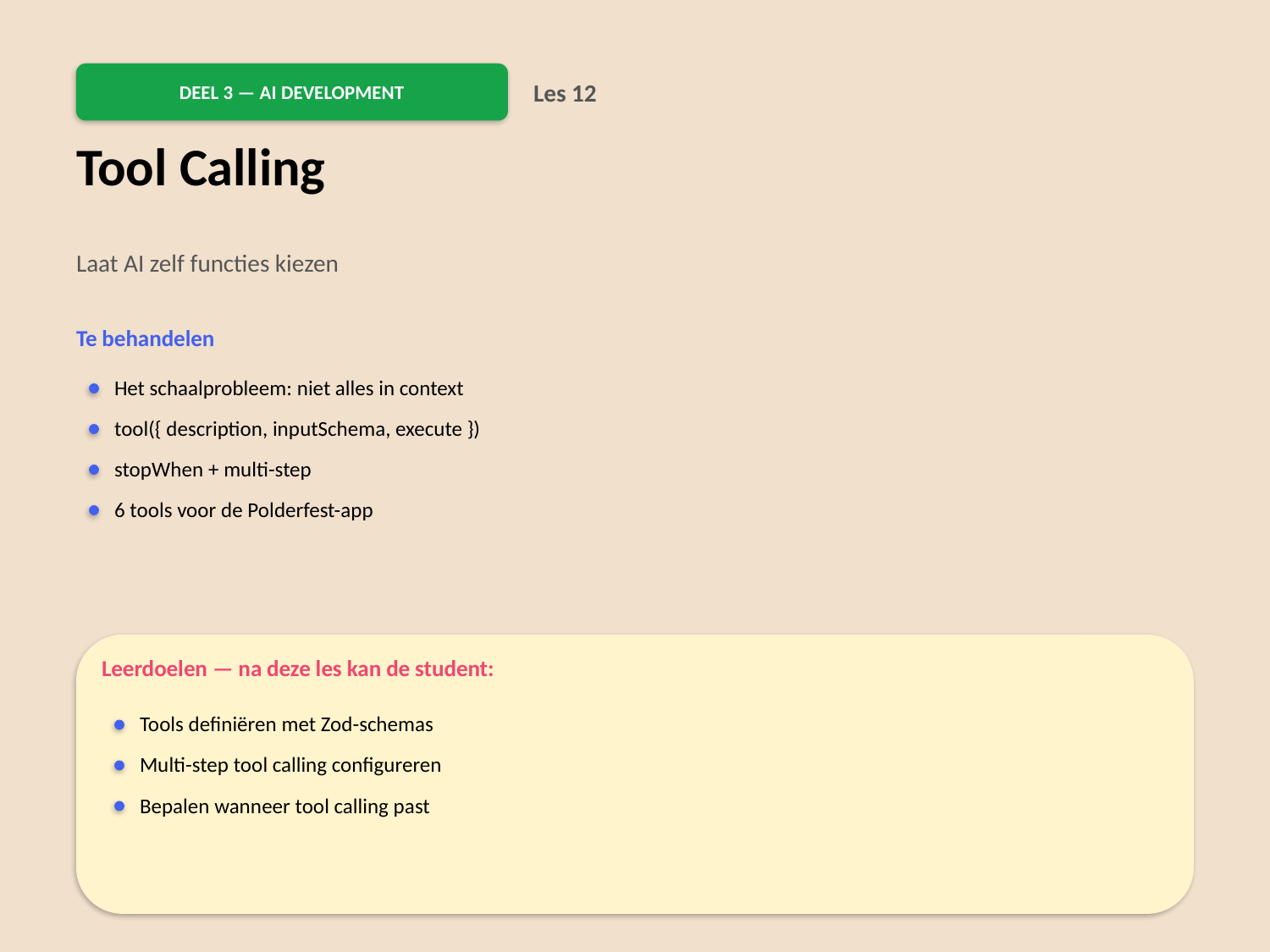

DEEL 3 — AI DEVELOPMENT
Les 12
Tool Calling
Laat AI zelf functies kiezen
Te behandelen
Het schaalprobleem: niet alles in context

tool({ description, inputSchema, execute })

stopWhen + multi-step

6 tools voor de Polderfest-app

Leerdoelen — na deze les kan de student:
Tools definiëren met Zod-schemas

Multi-step tool calling configureren

Bepalen wanneer tool calling past